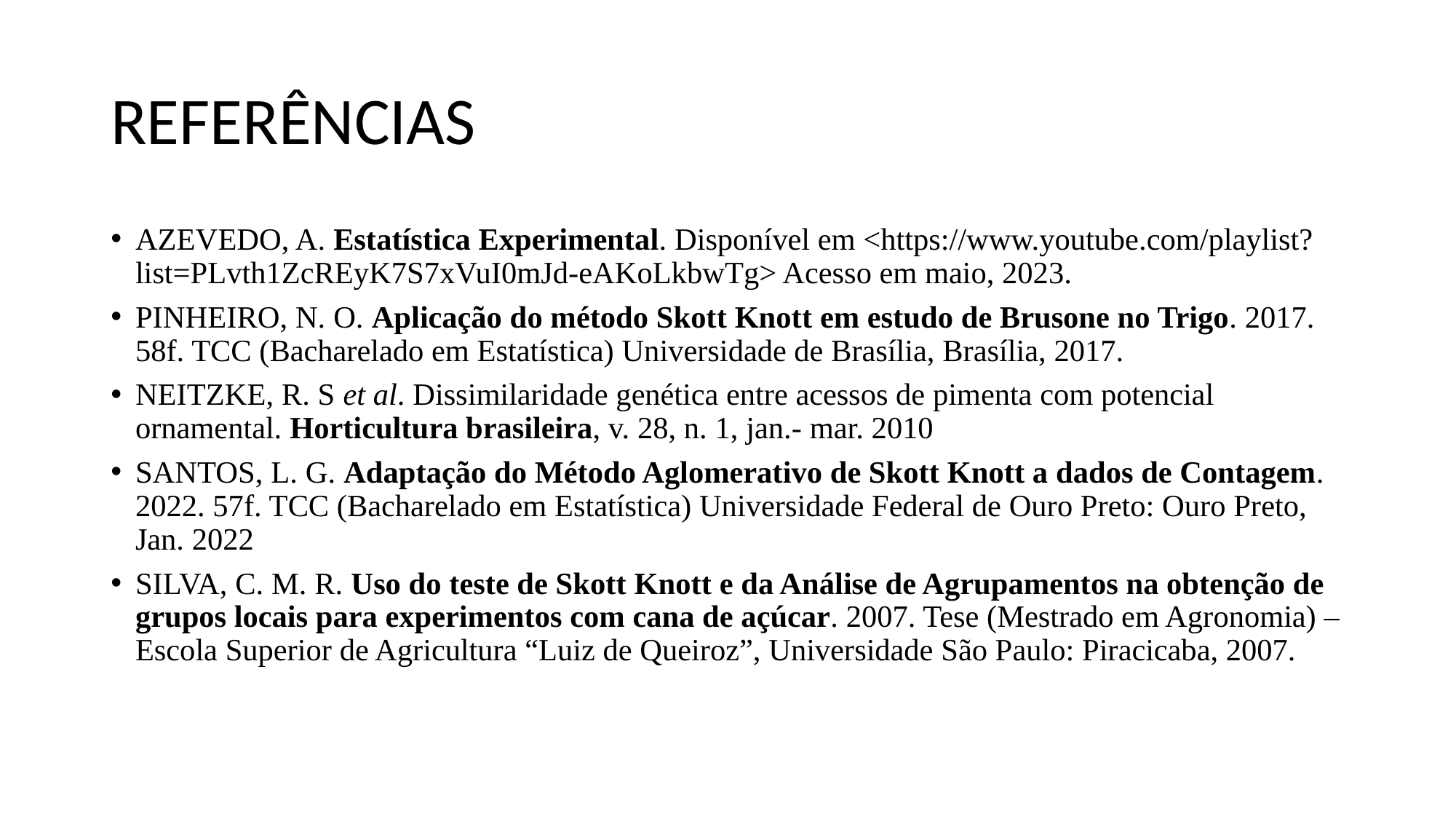

# REFERÊNCIAS
AZEVEDO, A. Estatística Experimental. Disponível em <https://www.youtube.com/playlist?list=PLvth1ZcREyK7S7xVuI0mJd-eAKoLkbwTg> Acesso em maio, 2023.
PINHEIRO, N. O. Aplicação do método Skott Knott em estudo de Brusone no Trigo. 2017. 58f. TCC (Bacharelado em Estatística) Universidade de Brasília, Brasília, 2017.
NEITZKE, R. S et al. Dissimilaridade genética entre acessos de pimenta com potencial ornamental. Horticultura brasileira, v. 28, n. 1, jan.- mar. 2010
SANTOS, L. G. Adaptação do Método Aglomerativo de Skott Knott a dados de Contagem. 2022. 57f. TCC (Bacharelado em Estatística) Universidade Federal de Ouro Preto: Ouro Preto, Jan. 2022
SILVA, C. M. R. Uso do teste de Skott Knott e da Análise de Agrupamentos na obtenção de grupos locais para experimentos com cana de açúcar. 2007. Tese (Mestrado em Agronomia) – Escola Superior de Agricultura “Luiz de Queiroz”, Universidade São Paulo: Piracicaba, 2007.